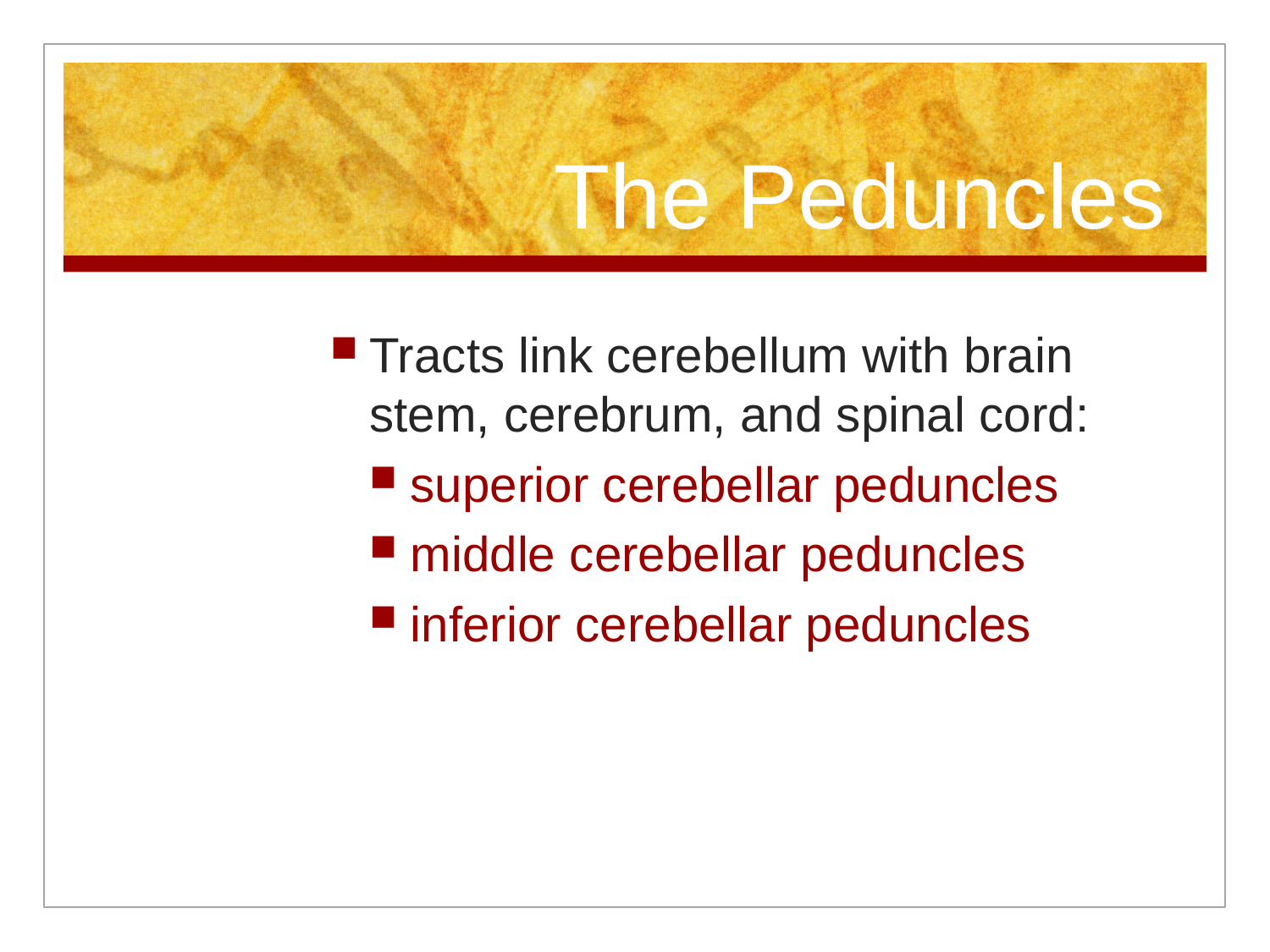

# The Peduncles
Tracts link cerebellum with brain stem, cerebrum, and spinal cord:
superior cerebellar peduncles
middle cerebellar peduncles
inferior cerebellar peduncles